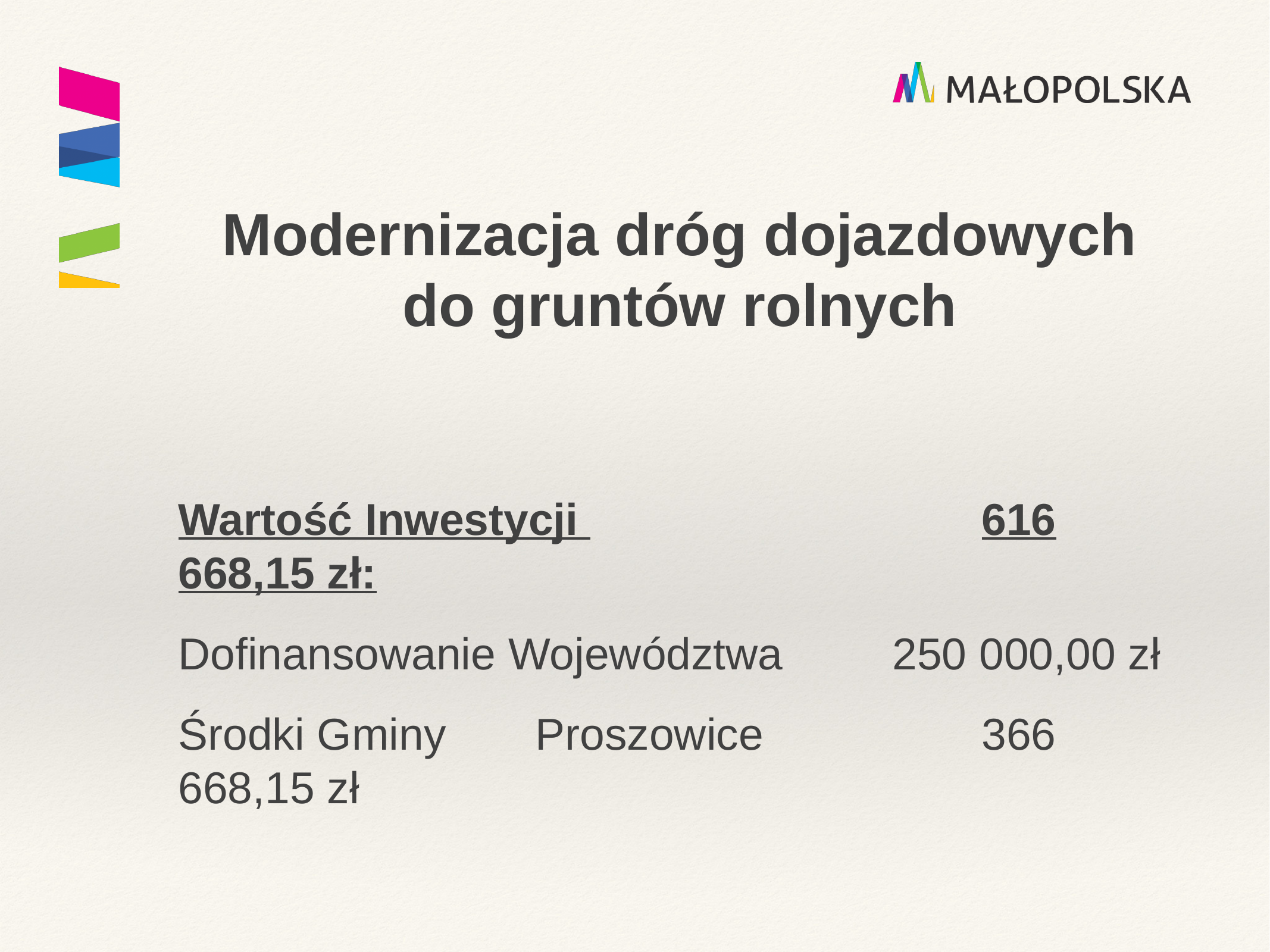

Modernizacja dróg dojazdowych do gruntów rolnych

Wartość Inwestycji 					616 668,15 zł:
Dofinansowanie Województwa		250 000,00 zł
Środki Gminy	Proszowice			366 668,15 zł